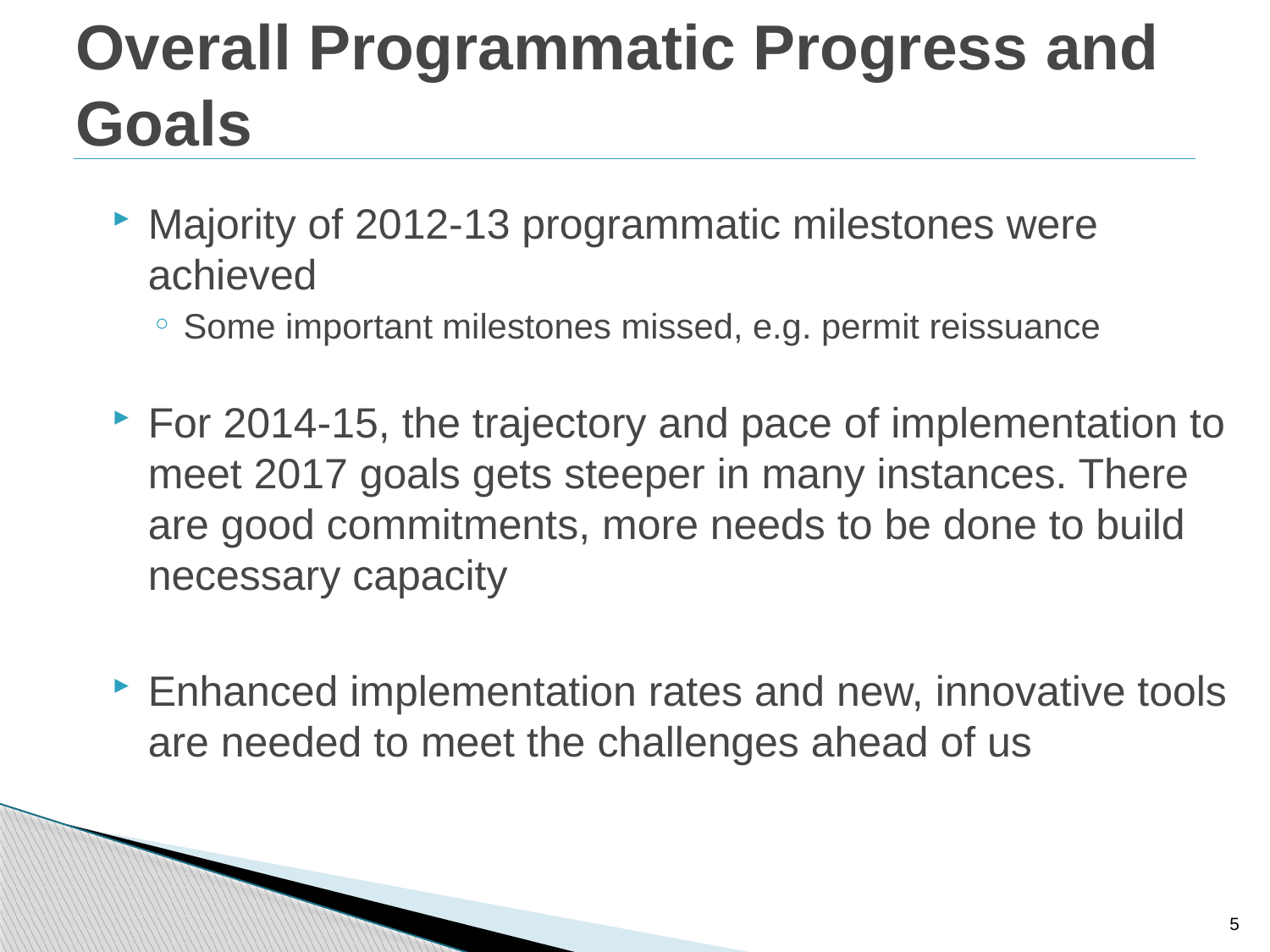

# Overall Programmatic Progress and Goals
Majority of 2012-13 programmatic milestones were achieved
Some important milestones missed, e.g. permit reissuance
For 2014-15, the trajectory and pace of implementation to meet 2017 goals gets steeper in many instances. There are good commitments, more needs to be done to build necessary capacity

Enhanced implementation rates and new, innovative tools are needed to meet the challenges ahead of us

5